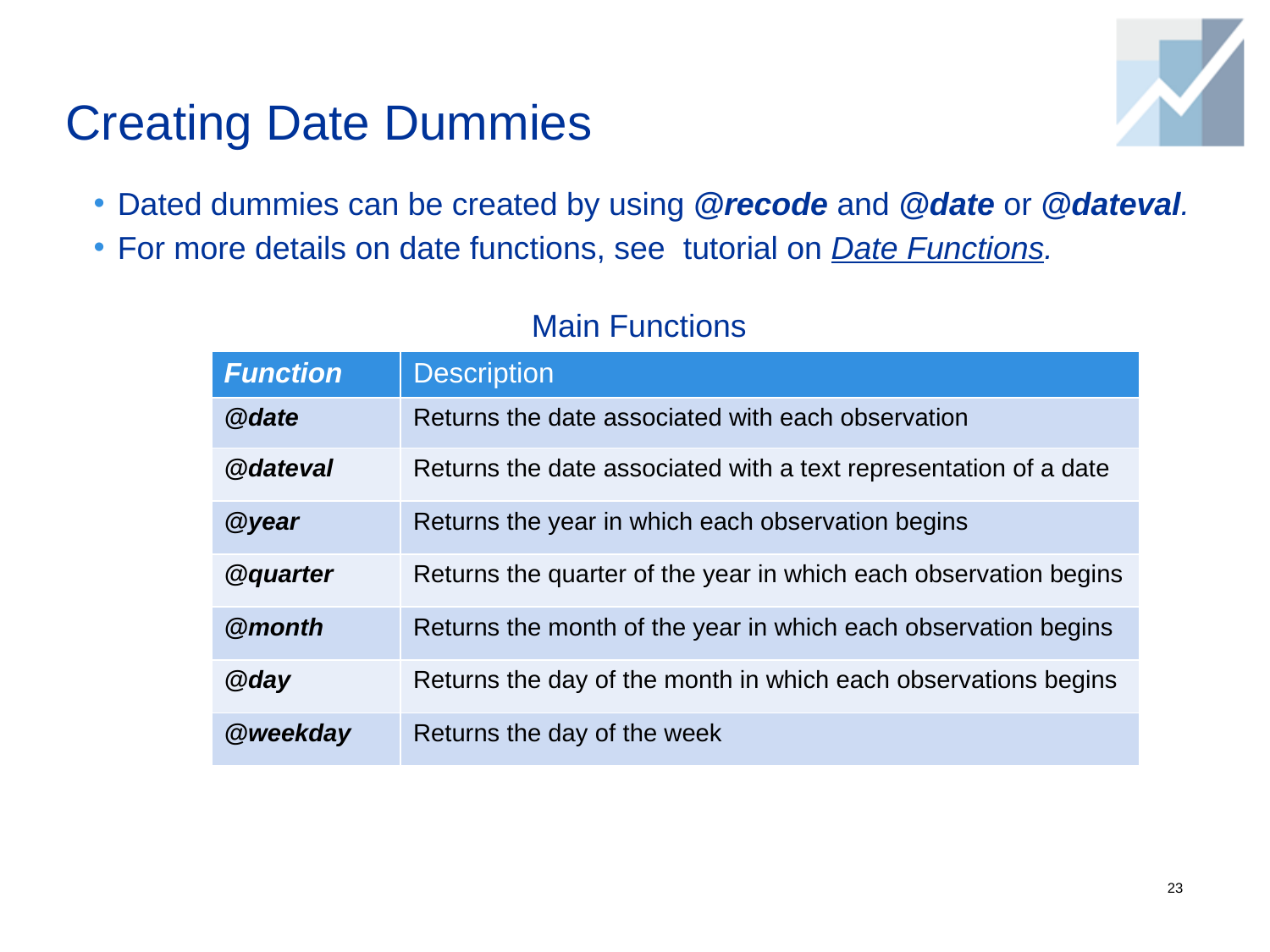

# Creating Date Dummies
Dated dummies can be created by using @recode and @date or @dateval.
For more details on date functions, see  tutorial on Date Functions.
Main Functions

| Function | Description |
| --- | --- |
| @date | Returns the date associated with each observation |
| @dateval | Returns the date associated with a text representation of a date |
| @year | Returns the year in which each observation begins |
| @quarter | Returns the quarter of the year in which each observation begins |
| @month | Returns the month of the year in which each observation begins |
| @day | Returns the day of the month in which each observations begins |
| @weekday | Returns the day of the week |
23